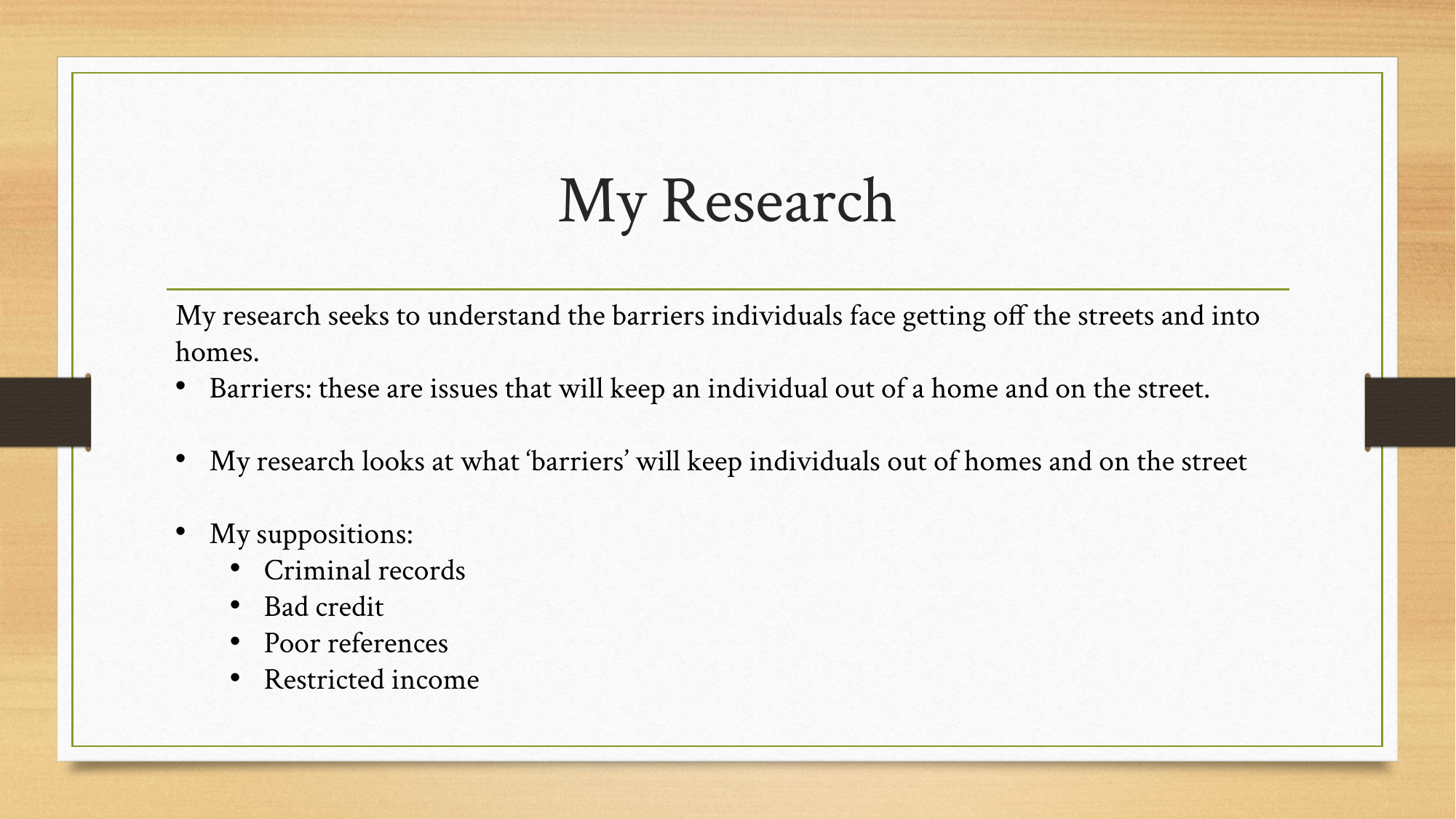

# My Research
My research seeks to understand the barriers individuals face getting off the streets and into homes.
Barriers: these are issues that will keep an individual out of a home and on the street.

My research looks at what ‘barriers’ will keep individuals out of homes and on the street

My suppositions:
Criminal records
Bad credit
Poor references
Restricted income